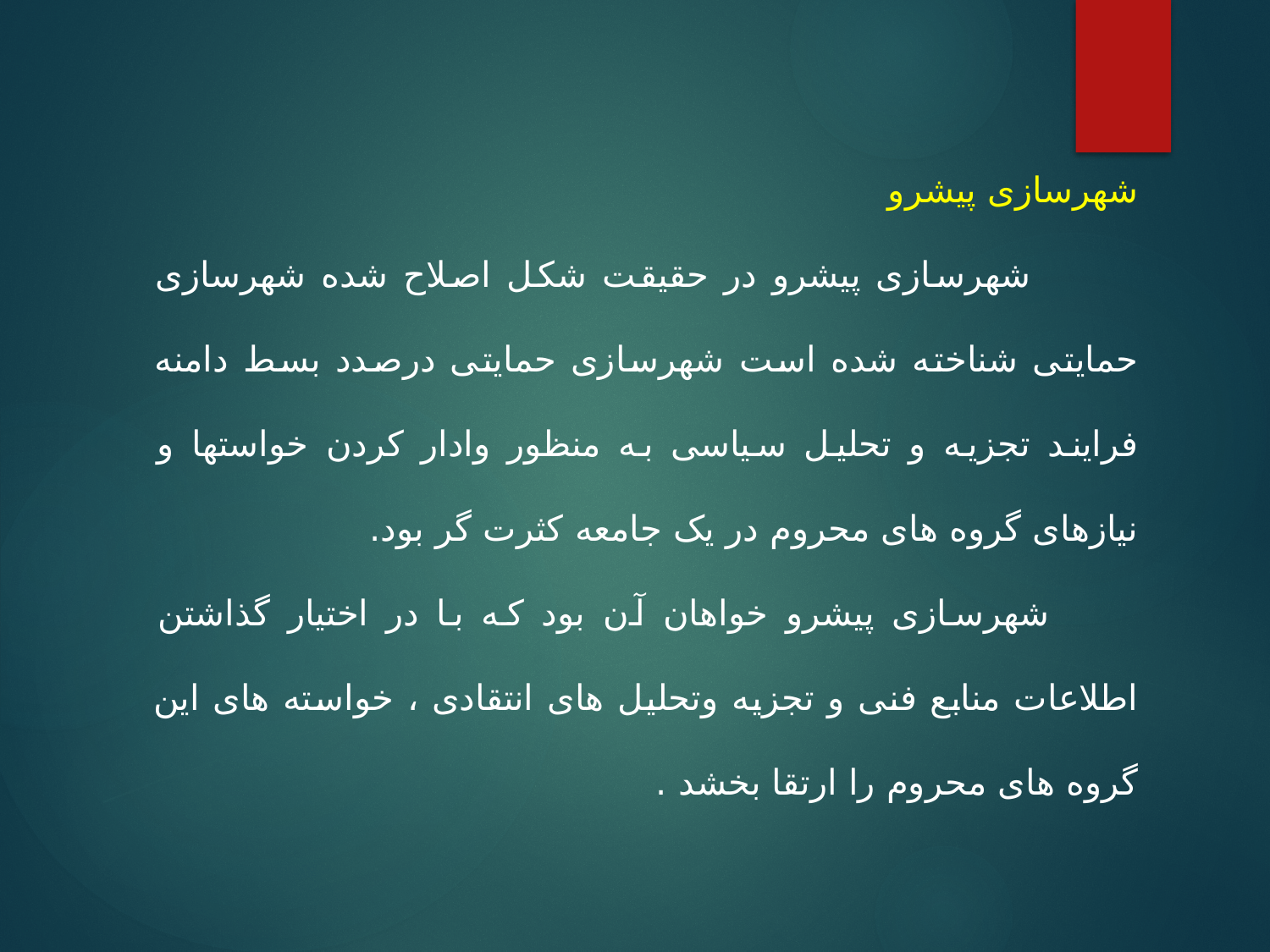

شهرسازی پیشرو
       شهرسازی پیشرو در حقیقت شکل اصلاح شده شهرسازی حمایتی شناخته شده است شهرسازی حمایتی درصدد بسط دامنه فرایند تجزیه و تحلیل سیاسی به منظور وادار کردن خواستها و نیازهای گروه های محروم در یک جامعه کثرت گر بود.
     شهرسازی پیشرو خواهان آن بود که با در اختیار گذاشتن اطلاعات منابع فنی و تجزیه وتحلیل های انتقادی ، خواسته های این گروه های محروم را ارتقا بخشد .